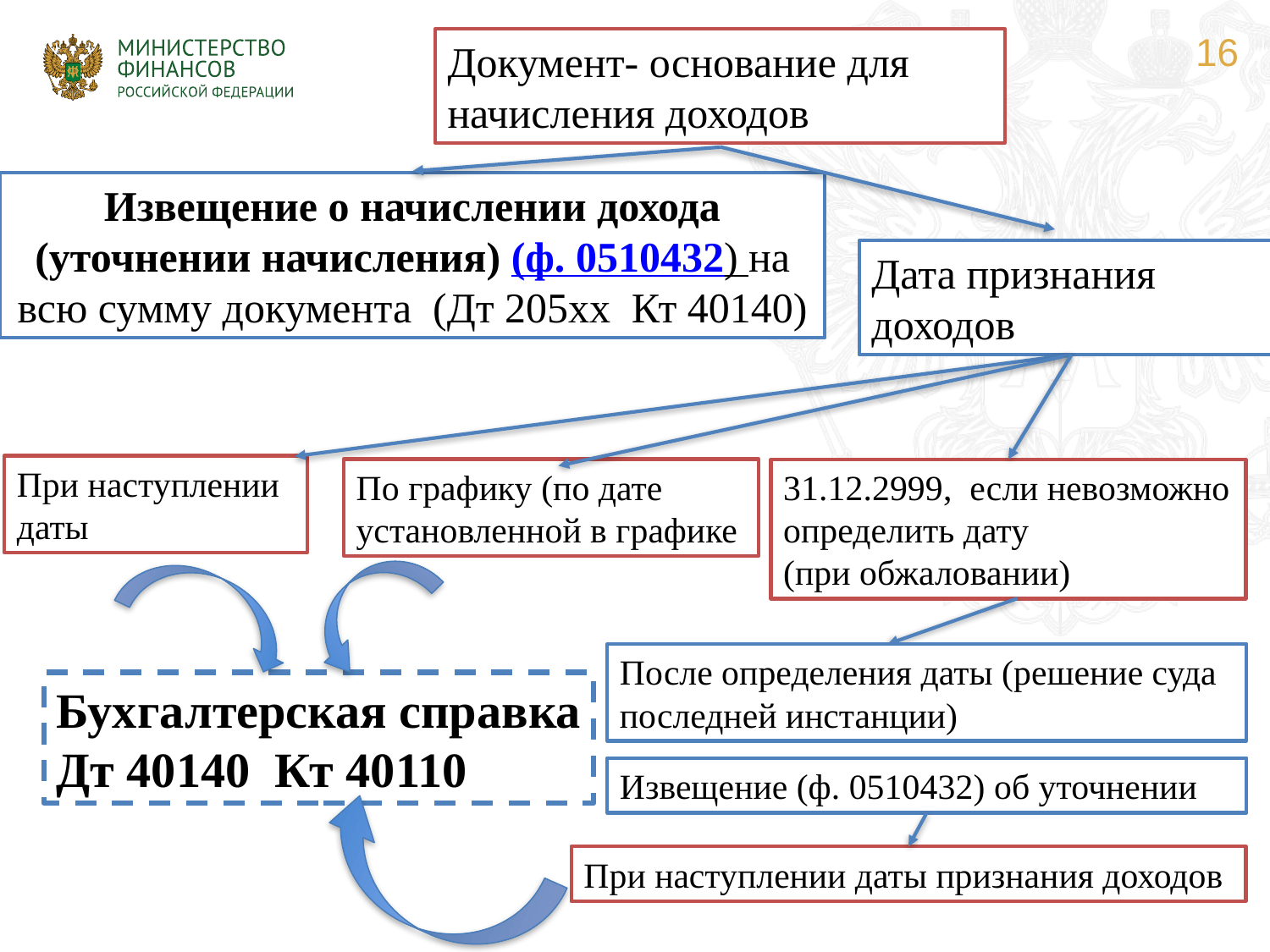

Документ- основание для начисления доходов
Извещение о начислении дохода (уточнении начисления) (ф. 0510432) на всю сумму документа  (Дт 205хх  Кт 40140)
Дата признания доходов
При наступлении даты
По графику (по дате установленной в графике
31.12.2999,  если невозможно определить дату
(при обжаловании)

После определения даты (решение суда последней инстанции)
Бухгалтерская справка
Дт 40140  Кт 40110

Извещение (ф. 0510432) об уточнении
При наступлении даты признания доходов